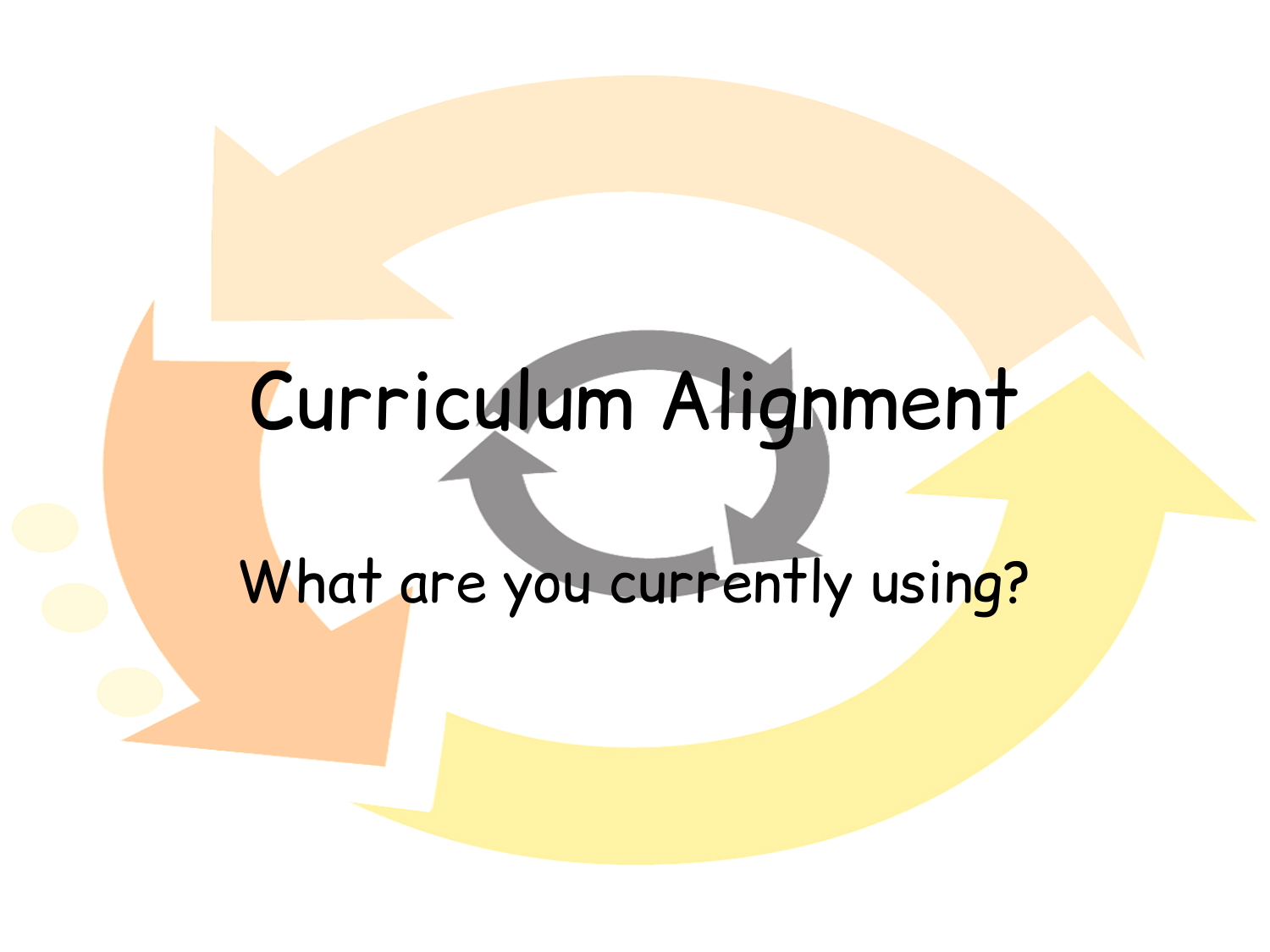

# Curriculum Alignment
What are you currently using?